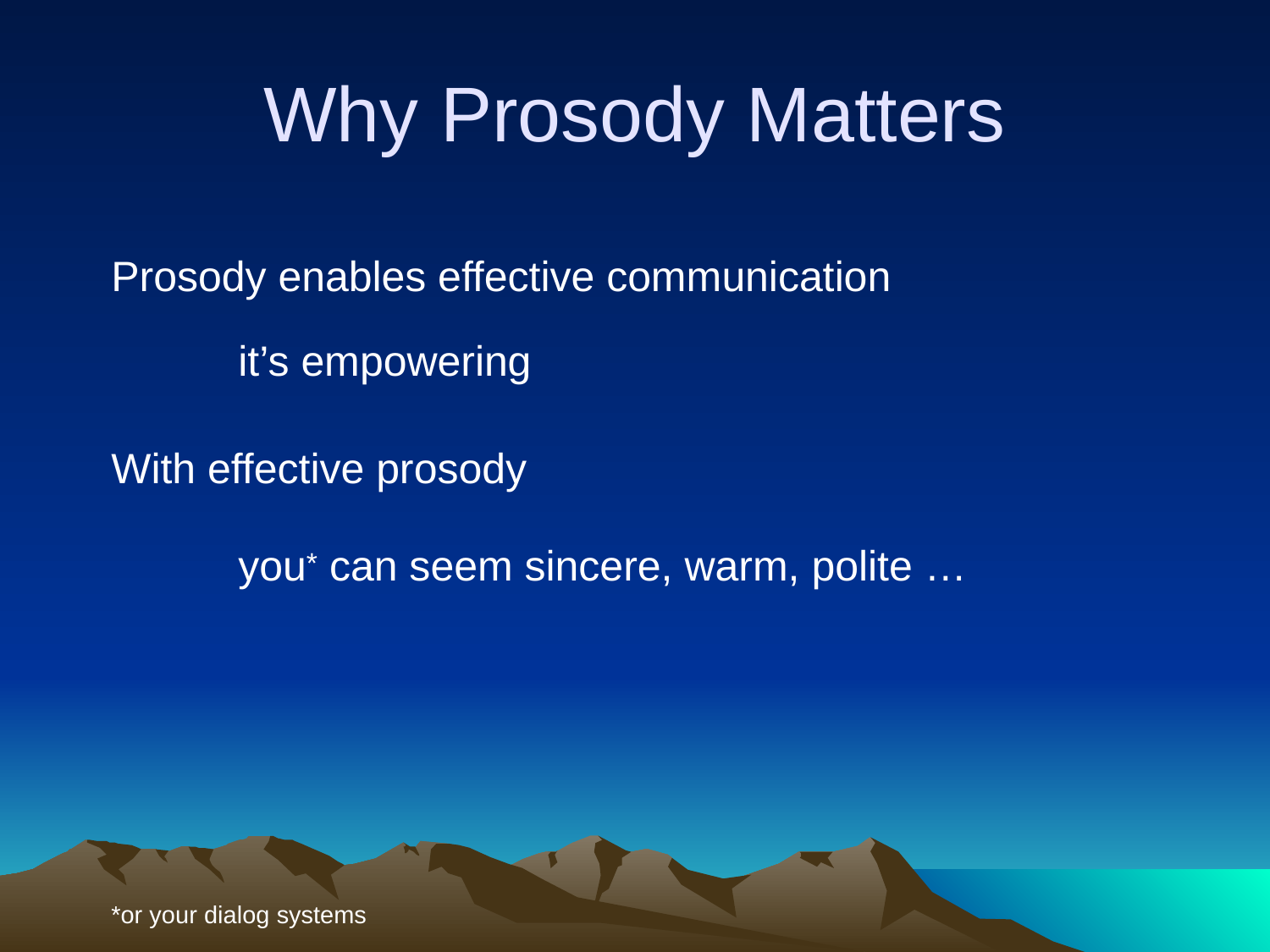

# Why Prosody Matters
Prosody enables effective communication
	it’s empowering
With effective prosody
	you* can seem sincere, warm, polite …
*or your dialog systems